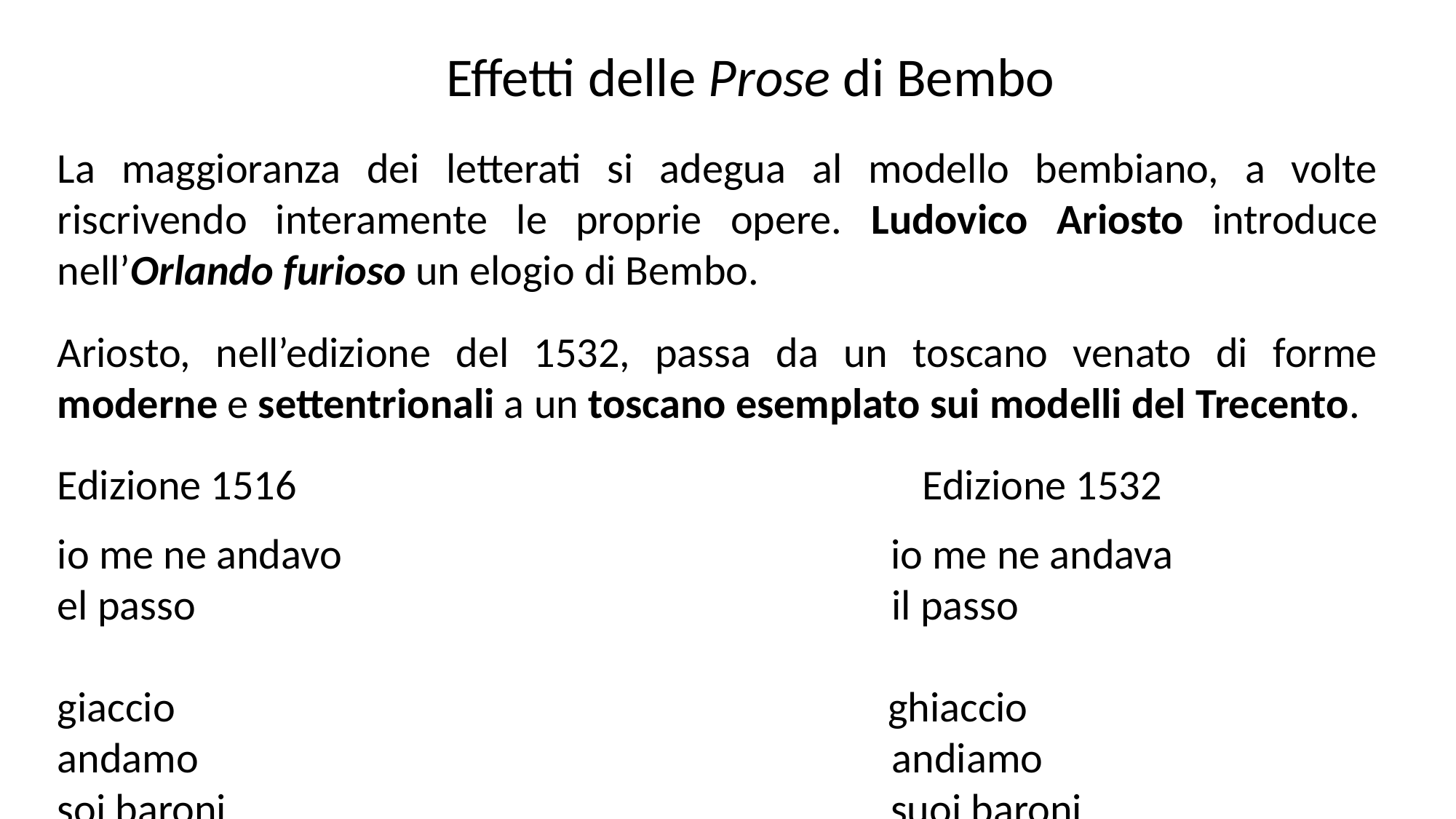

Effetti delle Prose di Bembo
La maggioranza dei letterati si adegua al modello bembiano, a volte riscrivendo interamente le proprie opere. Ludovico Ariosto introduce nell’Orlando furioso un elogio di Bembo.
Ariosto, nell’edizione del 1532, passa da un toscano venato di forme moderne e settentrionali a un toscano esemplato sui modelli del Trecento.
Edizione 1516                                                                 Edizione 1532

io me ne andavo                                                         io me ne andava
el passo                                                                        il passo
giaccio                                                                          ghiaccio
andamo                                                                        andiamo
soi baroni                                                                     suoi baroni